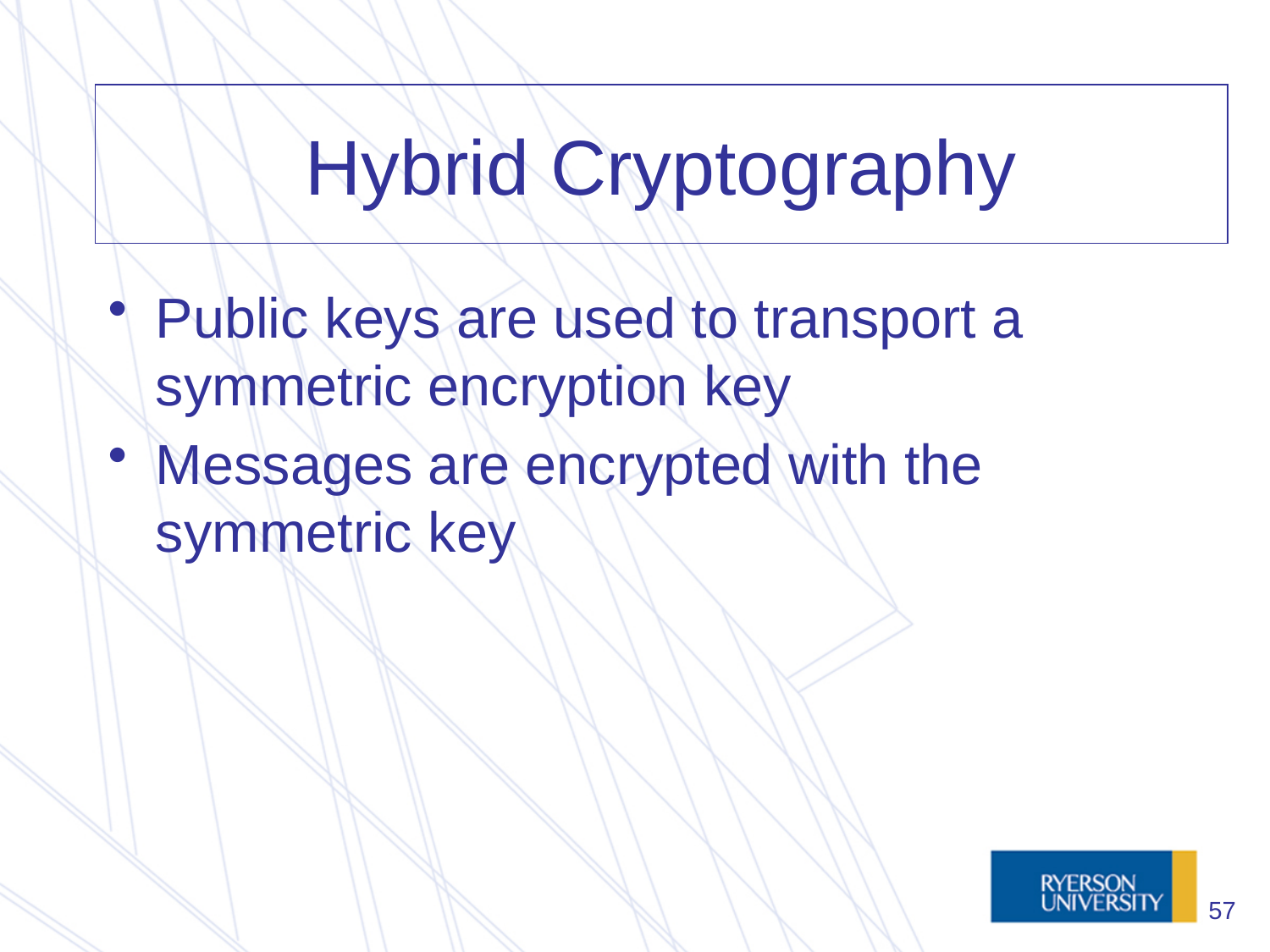

# Hybrid Cryptography
Public keys are used to transport a symmetric encryption key
Messages are encrypted with the symmetric key
57